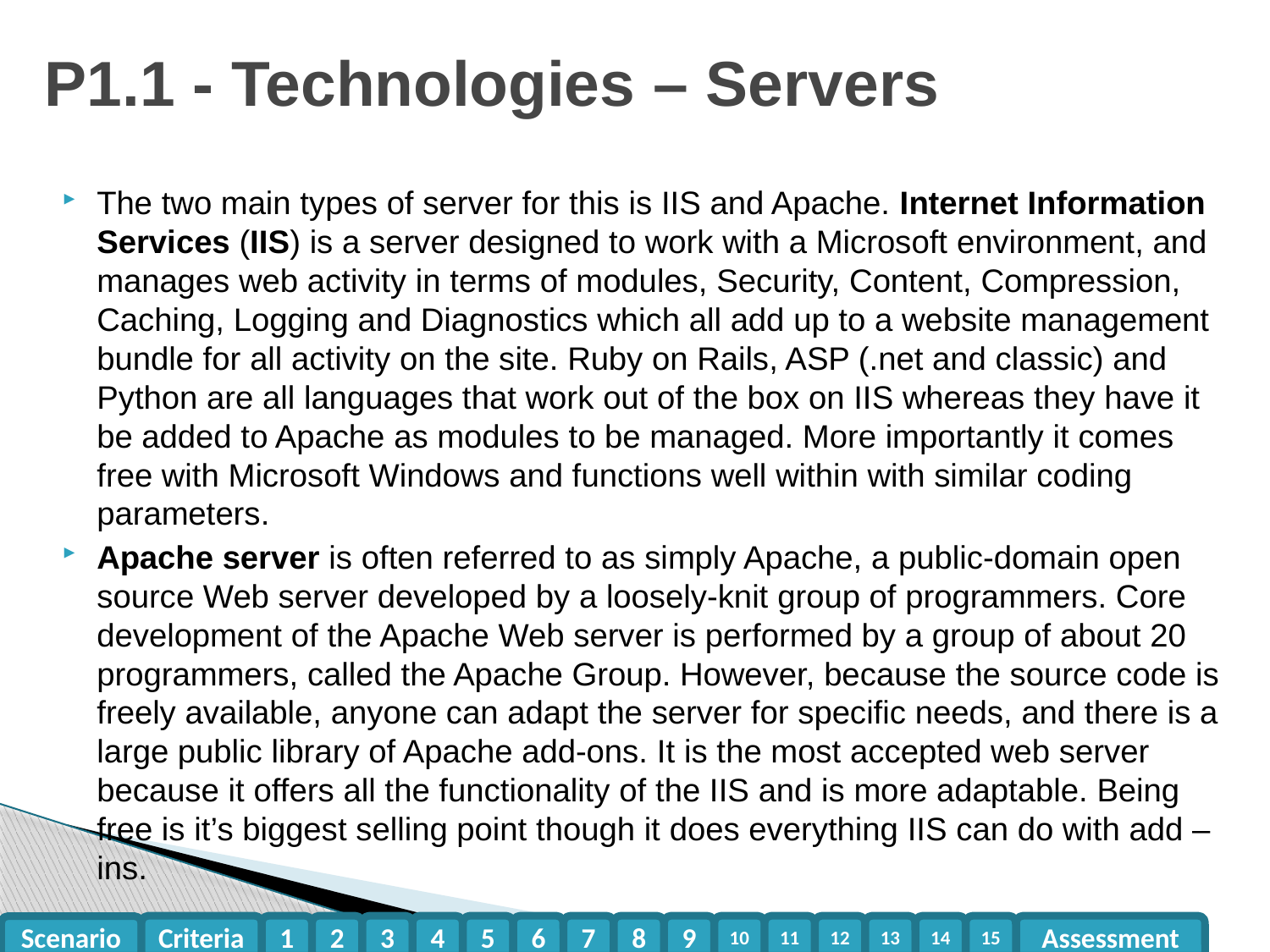

# P1.1 - Technologies – Servers
The two main types of server for this is IIS and Apache. Internet Information Services (IIS) is a server designed to work with a Microsoft environment, and manages web activity in terms of modules, Security, Content, Compression, Caching, Logging and Diagnostics which all add up to a website management bundle for all activity on the site. Ruby on Rails, ASP (.net and classic) and Python are all languages that work out of the box on IIS whereas they have it be added to Apache as modules to be managed. More importantly it comes free with Microsoft Windows and functions well within with similar coding parameters.
Apache server is often referred to as simply Apache, a public-domain open source Web server developed by a loosely-knit group of programmers. Core development of the Apache Web server is performed by a group of about 20 programmers, called the Apache Group. However, because the source code is freely available, anyone can adapt the server for specific needs, and there is a large public library of Apache add-ons. It is the most accepted web server because it offers all the functionality of the IIS and is more adaptable. Being free is it’s biggest selling point though it does everything IIS can do with add –ins.